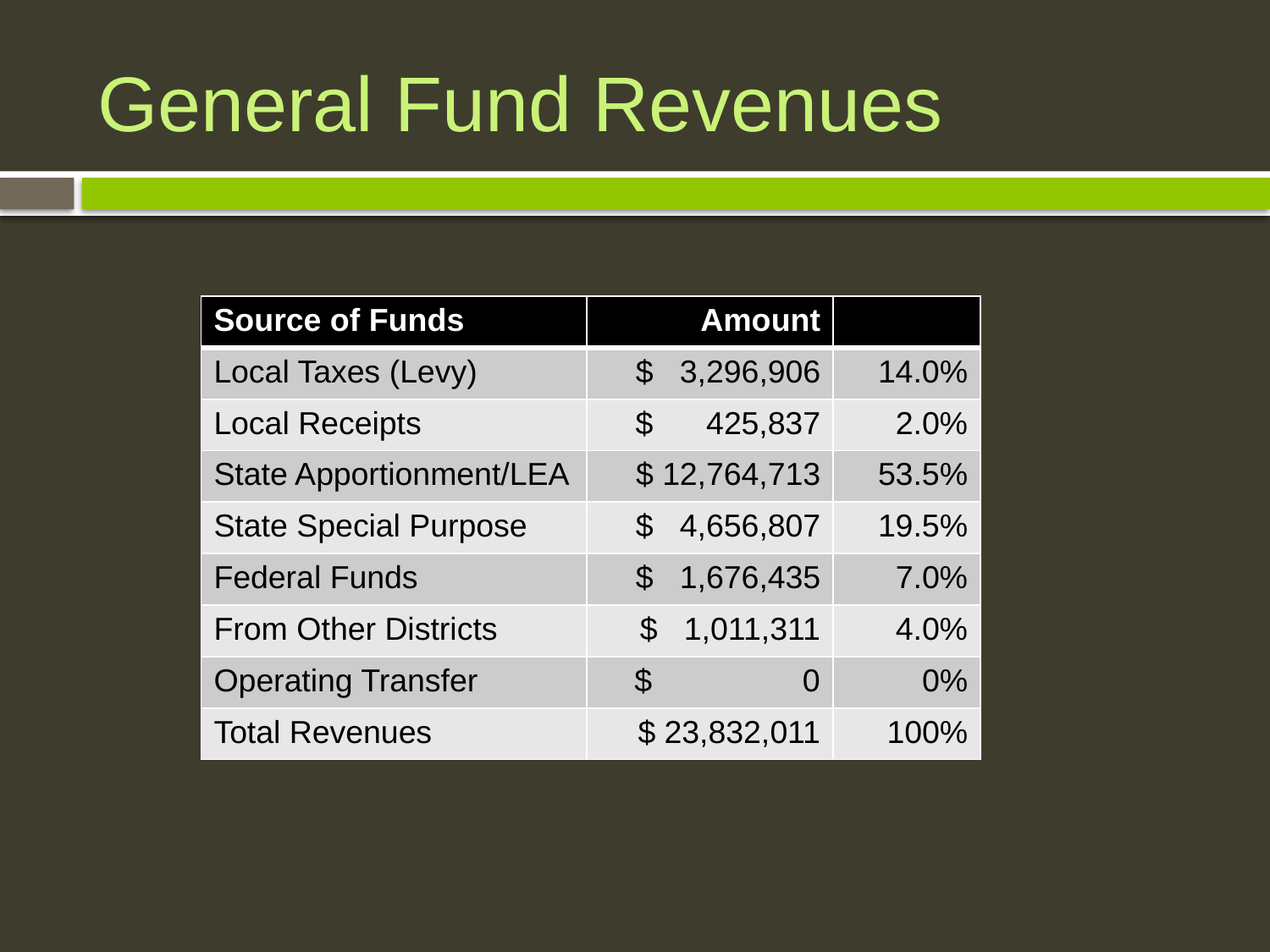

# General Fund Revenues
| Source of Funds | Amount |  |
| --- | --- | --- |
| Local Taxes (Levy) | $ 3,296,906 | 14.0% |
| Local Receipts | $ 425,837 | 2.0% |
| State Apportionment/LEA | $ 12,764,713 | 53.5% |
| State Special Purpose | $ 4,656,807 | 19.5% |
| Federal Funds | $ 1,676,435 | 7.0% |
| From Other Districts | $ 1,011,311 | 4.0% |
| Operating Transfer | $ 0 | 0% |
| Total Revenues | $ 23,832,011 | 100% |